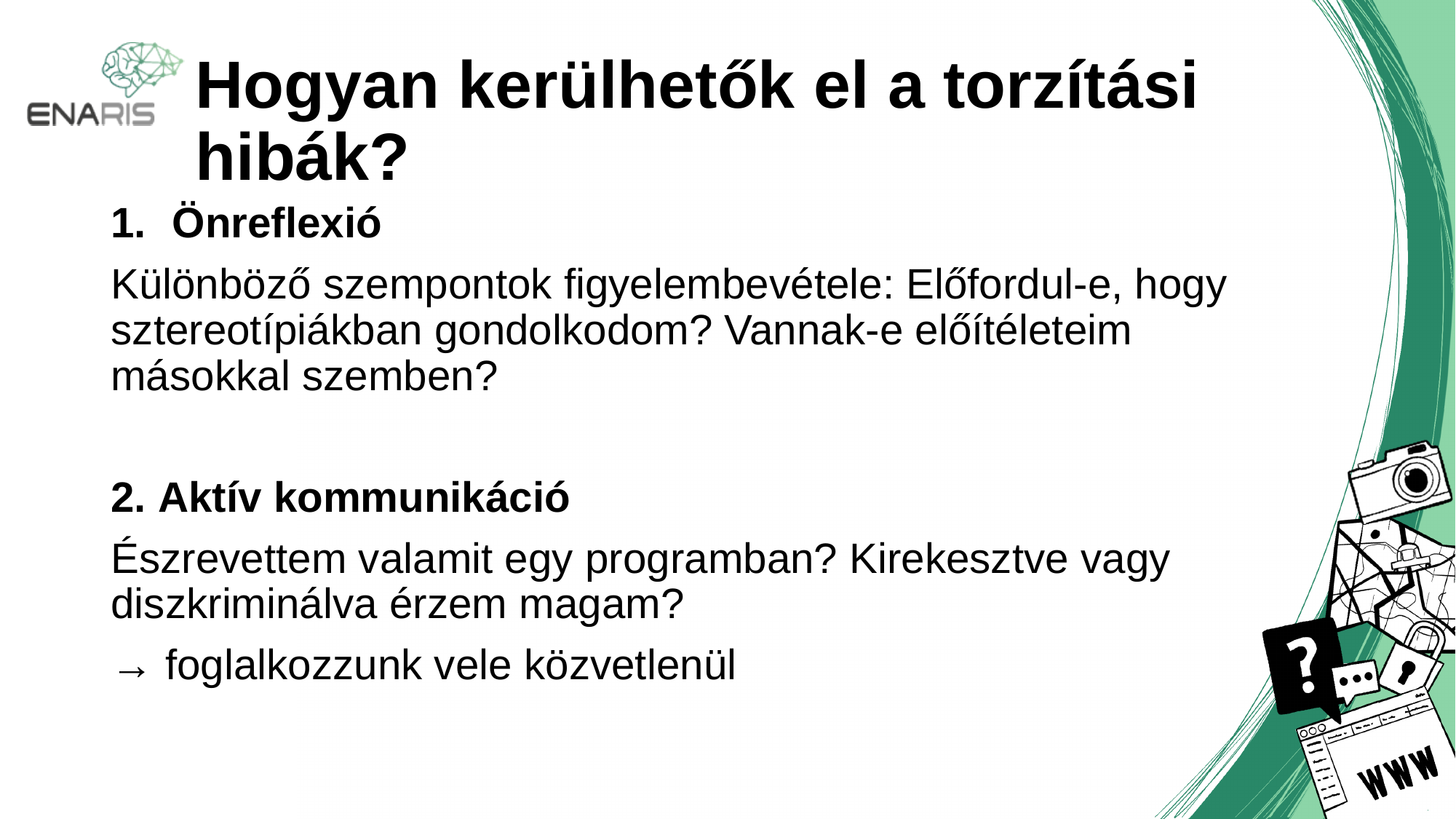

# Hogyan kerülhetők el a torzítási hibák?
Önreflexió
Különböző szempontok figyelembevétele: Előfordul-e, hogy sztereotípiákban gondolkodom? Vannak-e előítéleteim másokkal szemben?

2. Aktív kommunikáció
Észrevettem valamit egy programban? Kirekesztve vagy diszkriminálva érzem magam?
→ foglalkozzunk vele közvetlenül